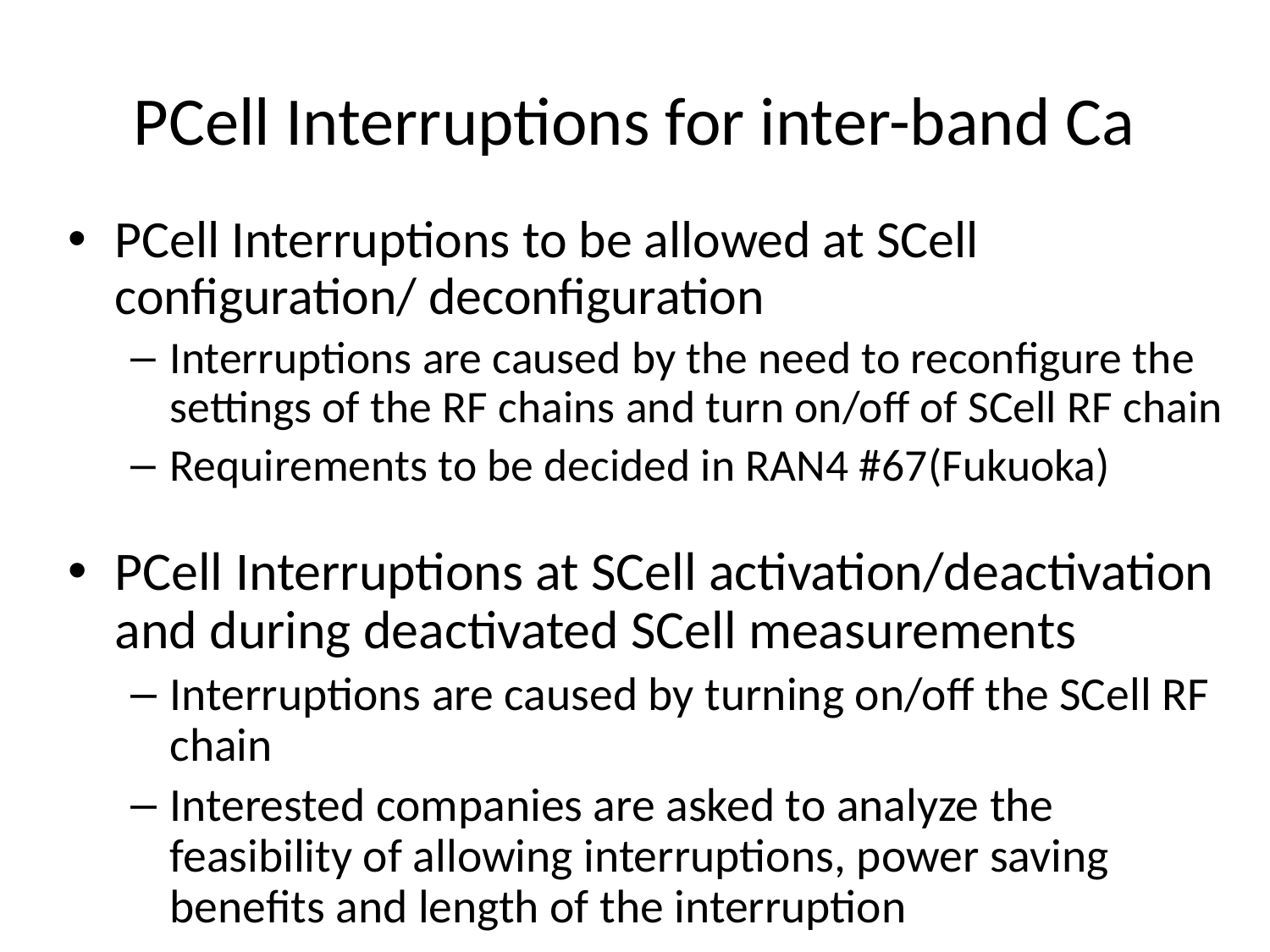

# PCell Interruptions for inter-band Ca
PCell Interruptions to be allowed at SCell configuration/ deconfiguration
Interruptions are caused by the need to reconfigure the settings of the RF chains and turn on/off of SCell RF chain
Requirements to be decided in RAN4 #67(Fukuoka)

PCell Interruptions at SCell activation/deactivation and during deactivated SCell measurements
Interruptions are caused by turning on/off the SCell RF chain
Interested companies are asked to analyze the feasibility of allowing interruptions, power saving benefits and length of the interruption